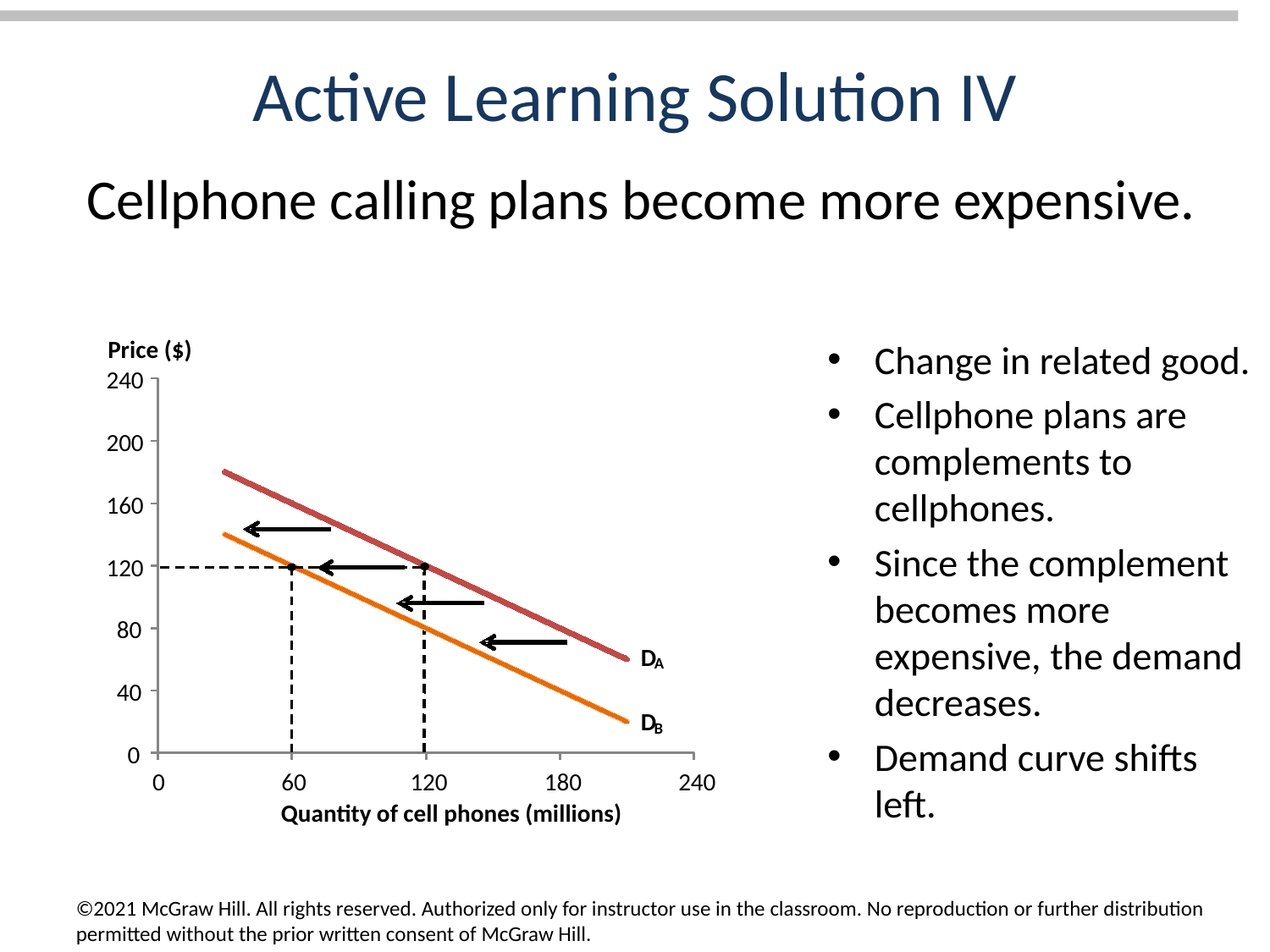

# Active Learning Solution IV
Cellphone calling plans become more expensive.

Price ($)
240

200

160
120

80
D
A
40
0

0
60
120
180
240
Quantity of cell phones (millions)
Change in related good.
Cellphone plans are complements to cellphones.
Since the complement becomes more expensive, the demand decreases.
Demand curve shifts left.

D
B